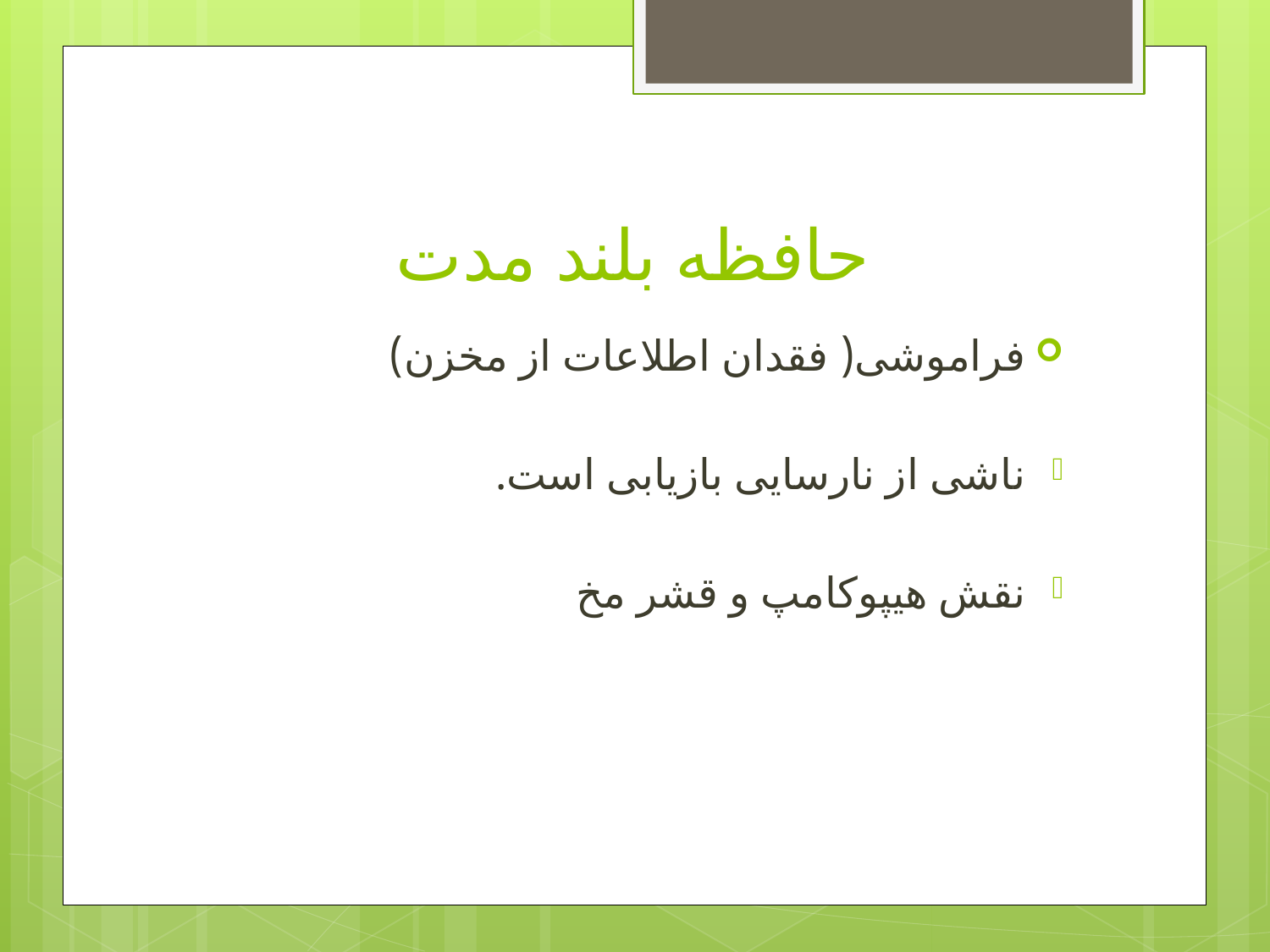

# حافظه بلند مدت
فراموشی( فقدان اطلاعات از مخزن)

ناشی از نارسایی بازیابی است.

نقش هیپوکامپ و قشر مخ